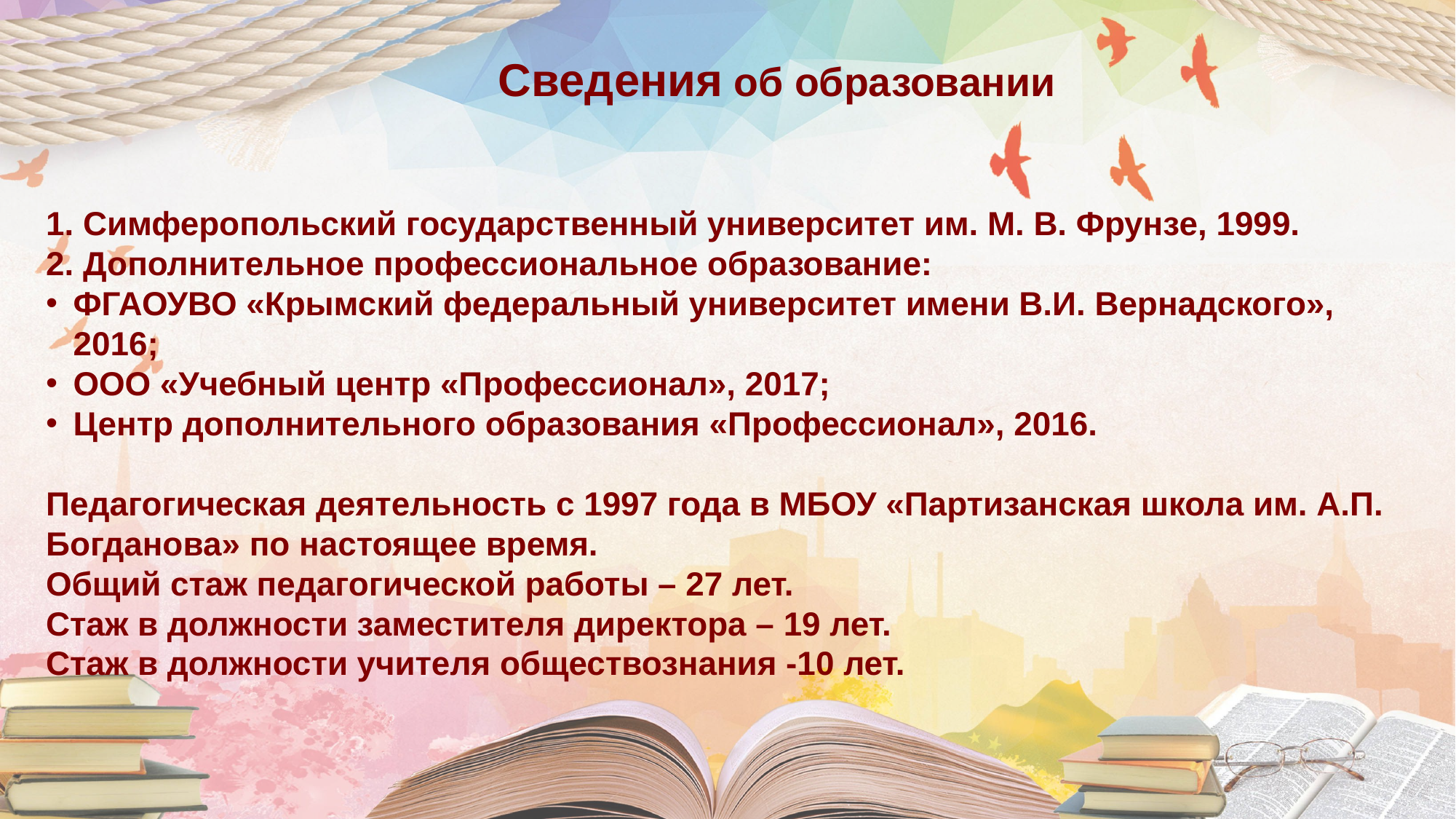

# Сведения об образовании
1. Симферопольский государственный университет им. М. В. Фрунзе, 1999.
2. Дополнительное профессиональное образование:
ФГАОУВО «Крымский федеральный университет имени В.И. Вернадского», 2016;
ООО «Учебный центр «Профессионал», 2017;
Центр дополнительного образования «Профессионал», 2016.

Педагогическая деятельность с 1997 года в МБОУ «Партизанская школа им. А.П. Богданова» по настоящее время.
Общий стаж педагогической работы – 27 лет.
Стаж в должности заместителя директора – 19 лет.
Стаж в должности учителя обществознания -10 лет.